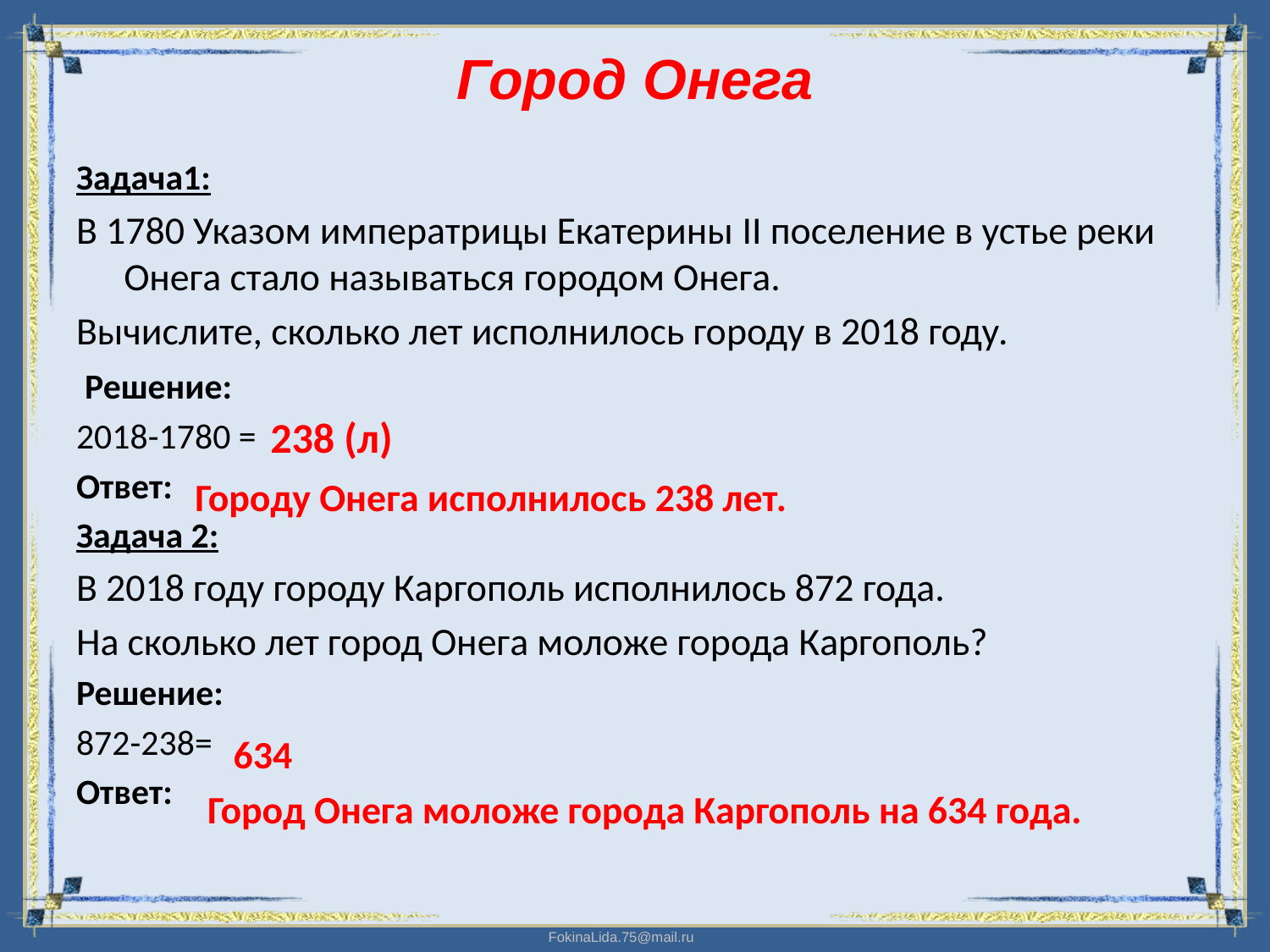

# Город Онега
Задача1:
В 1780 Указом императрицы Екатерины II поселение в устье реки Онега стало называться городом Онега.
Вычислите, сколько лет исполнилось городу в 2018 году.
 Решение:
2018-1780 =
Ответ:
Задача 2:
В 2018 году городу Каргополь исполнилось 872 года.
На сколько лет город Онега моложе города Каргополь?
Решение:
872-238=
Ответ:
238 (л)

Городу Онега исполнилось 238 лет.

634
Город Онега моложе города Каргополь на 634 года.